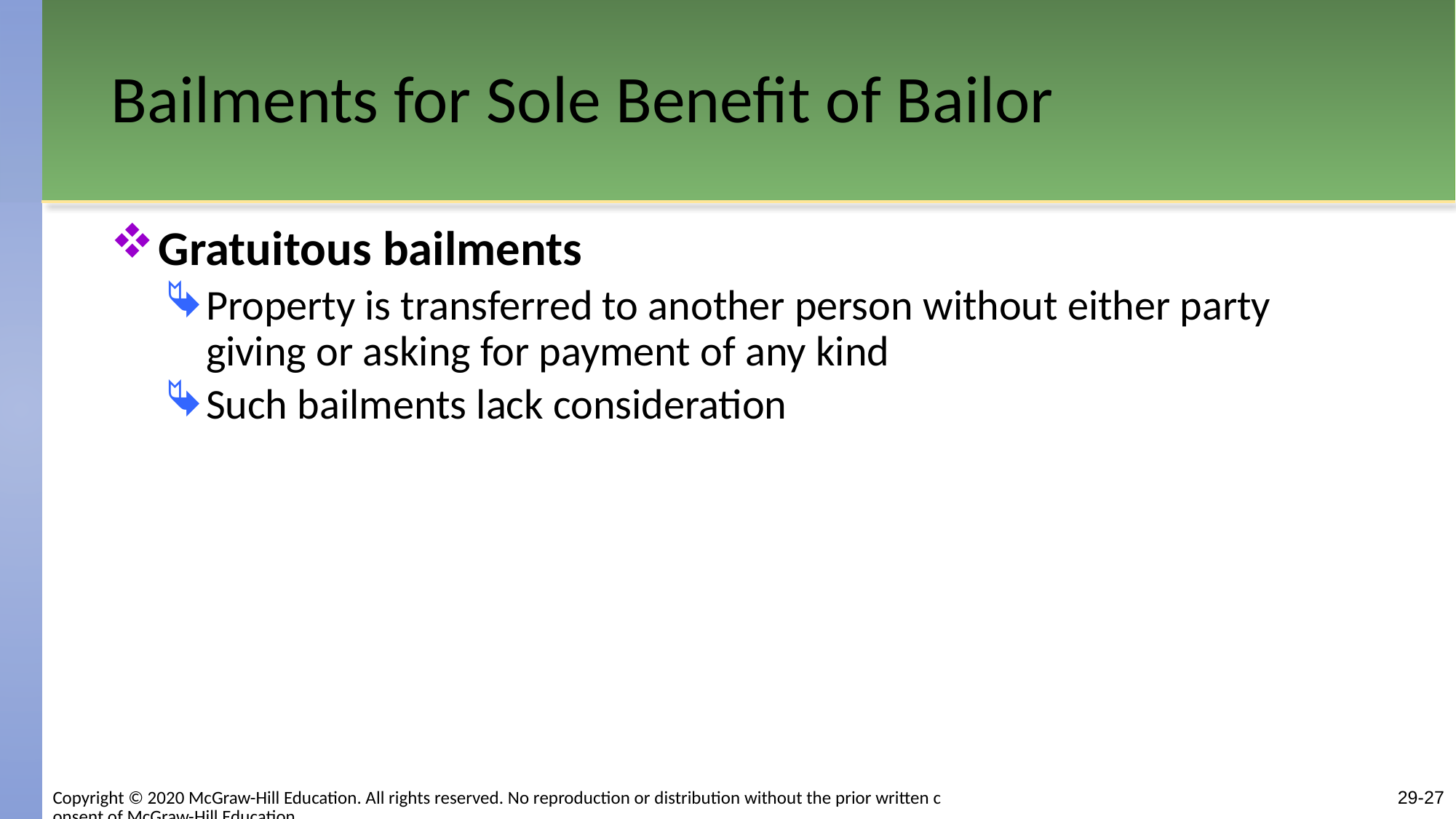

# Bailments for Sole Benefit of Bailor
Gratuitous bailments
Property is transferred to another person without either party giving or asking for payment of any kind
Such bailments lack consideration

Copyright © 2020 McGraw-Hill Education. All rights reserved. No reproduction or distribution without the prior written consent of McGraw-Hill Education.
29-27